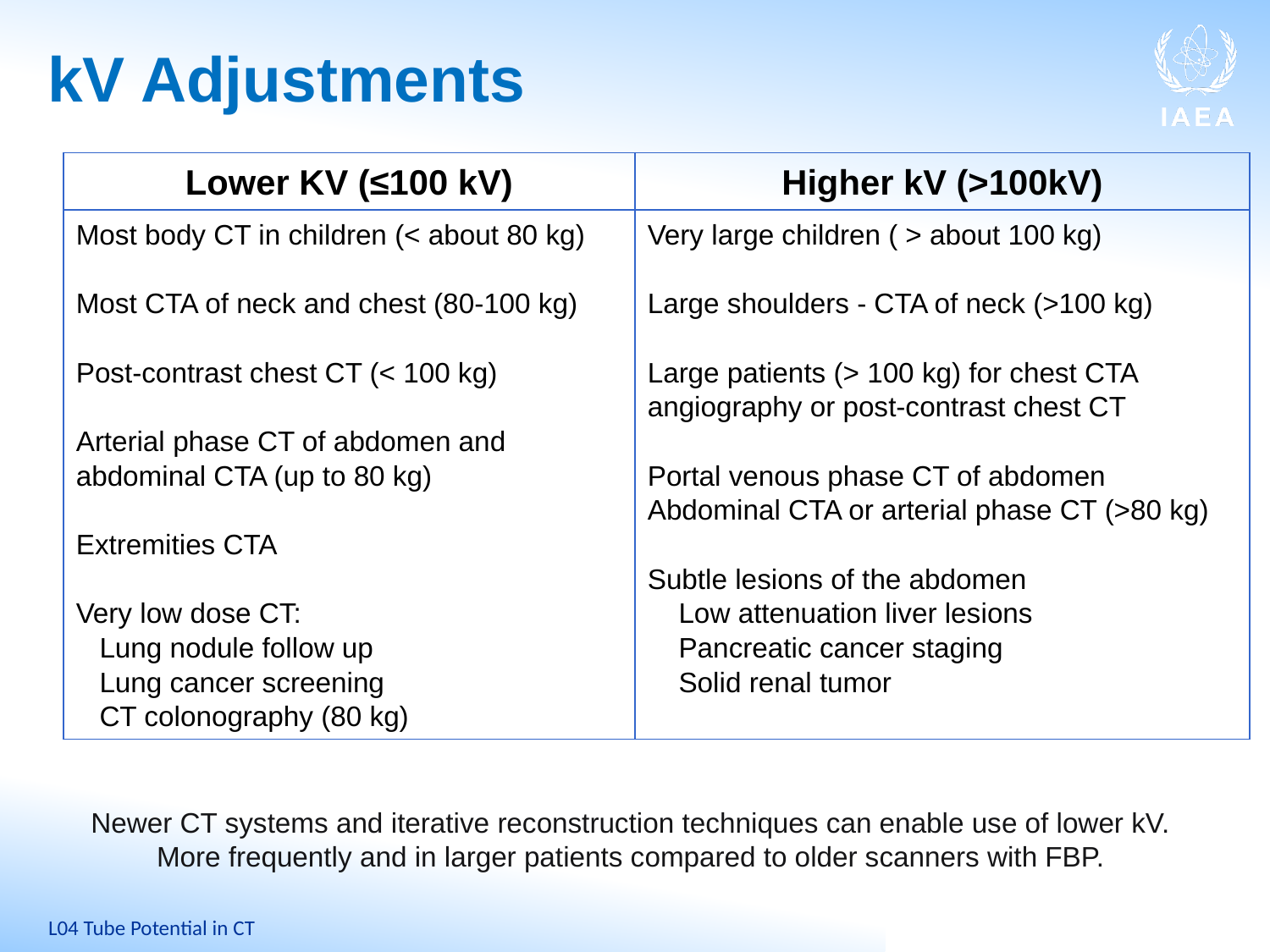

# kV Adjustments
| Lower KV (≤100 kV) | Higher kV (>100kV) |
| --- | --- |
| Most body CT in children (< about 80 kg) Most CTA of neck and chest (80-100 kg) Post-contrast chest CT (< 100 kg) Arterial phase CT of abdomen and abdominal CTA (up to 80 kg) Extremities CTA Very low dose CT: Lung nodule follow up Lung cancer screening CT colonography (80 kg) | Very large children ( > about 100 kg) Large shoulders - CTA of neck (>100 kg) Large patients (> 100 kg) for chest CTA angiography or post-contrast chest CT Portal venous phase CT of abdomen Abdominal CTA or arterial phase CT (>80 kg) Subtle lesions of the abdomen Low attenuation liver lesions Pancreatic cancer staging Solid renal tumor |
Newer CT systems and iterative reconstruction techniques can enable use of lower kV.
More frequently and in larger patients compared to older scanners with FBP.
CTA = CT angiography